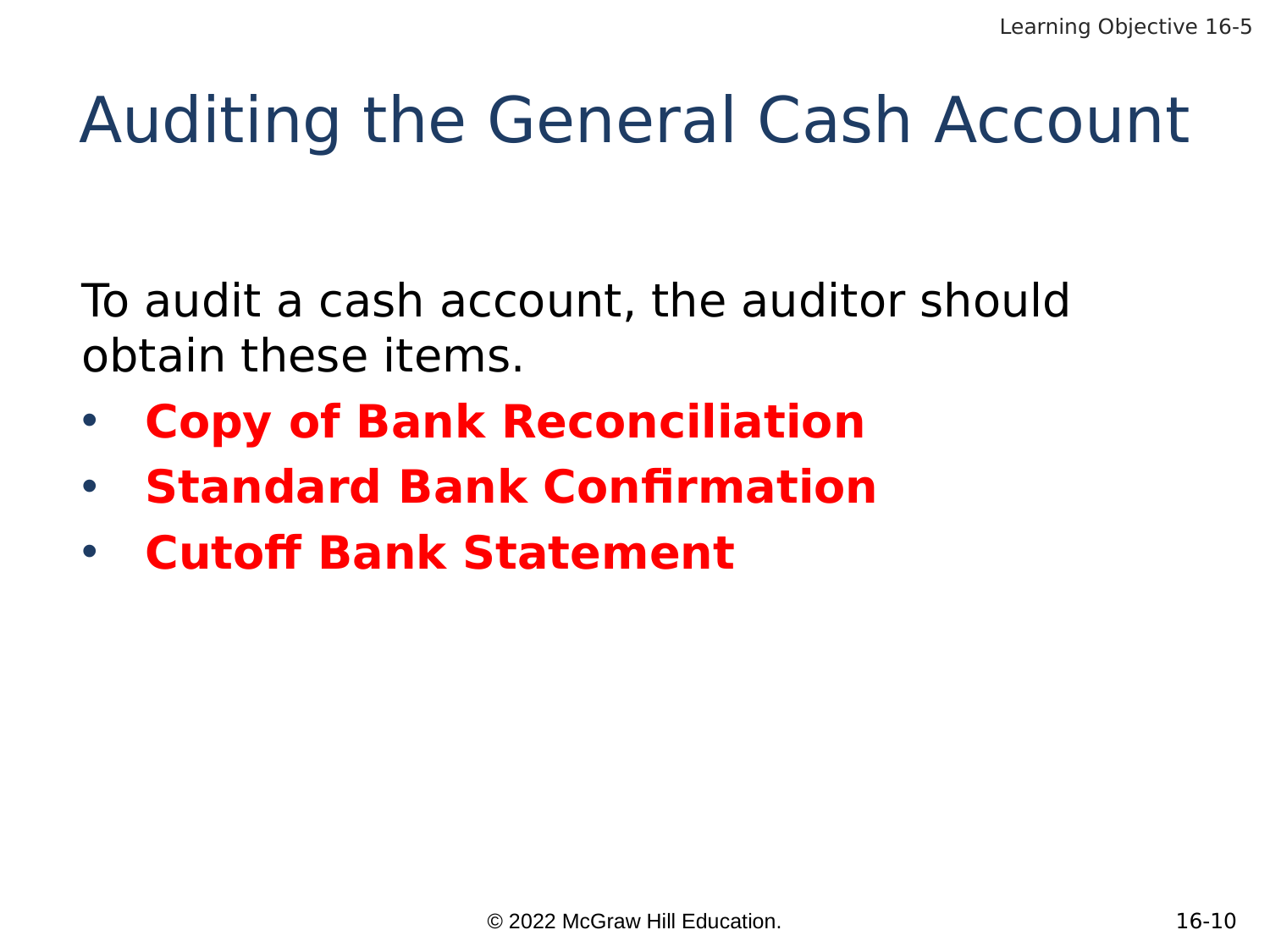

Learning Objective 16-5
# Auditing the General Cash Account
To audit a cash account, the auditor should obtain these items.
Copy of Bank Reconciliation
Standard Bank Confirmation
Cutoff Bank Statement